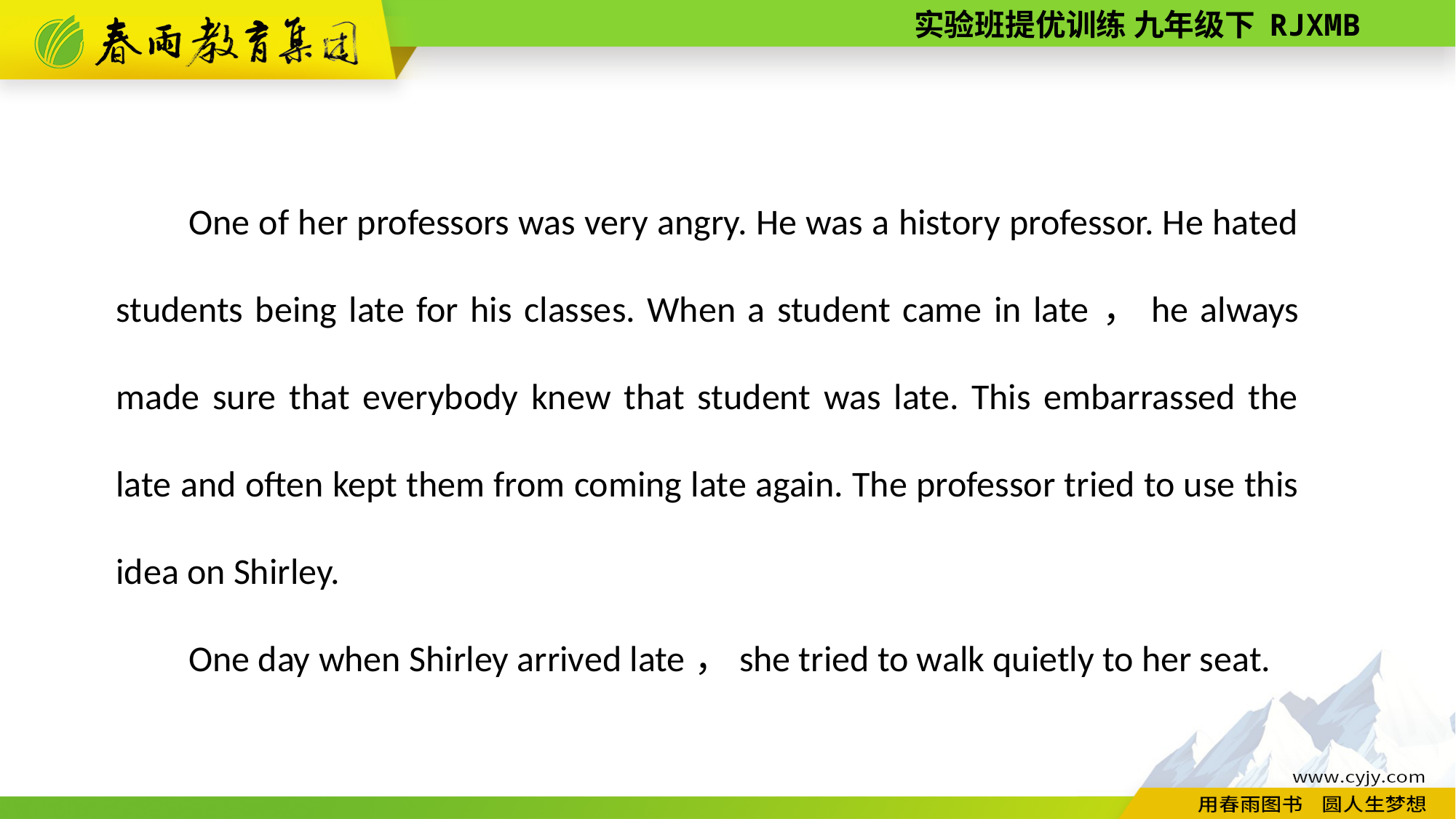

One of her professors was very angry. He was a history professor. He hated students being late for his classes. When a student came in late，he always made sure that everybody knew that student was late. This embarrassed the late and often kept them from coming late again. The professor tried to use this idea on Shirley.
One day when Shirley arrived late，she tried to walk quietly to her seat.